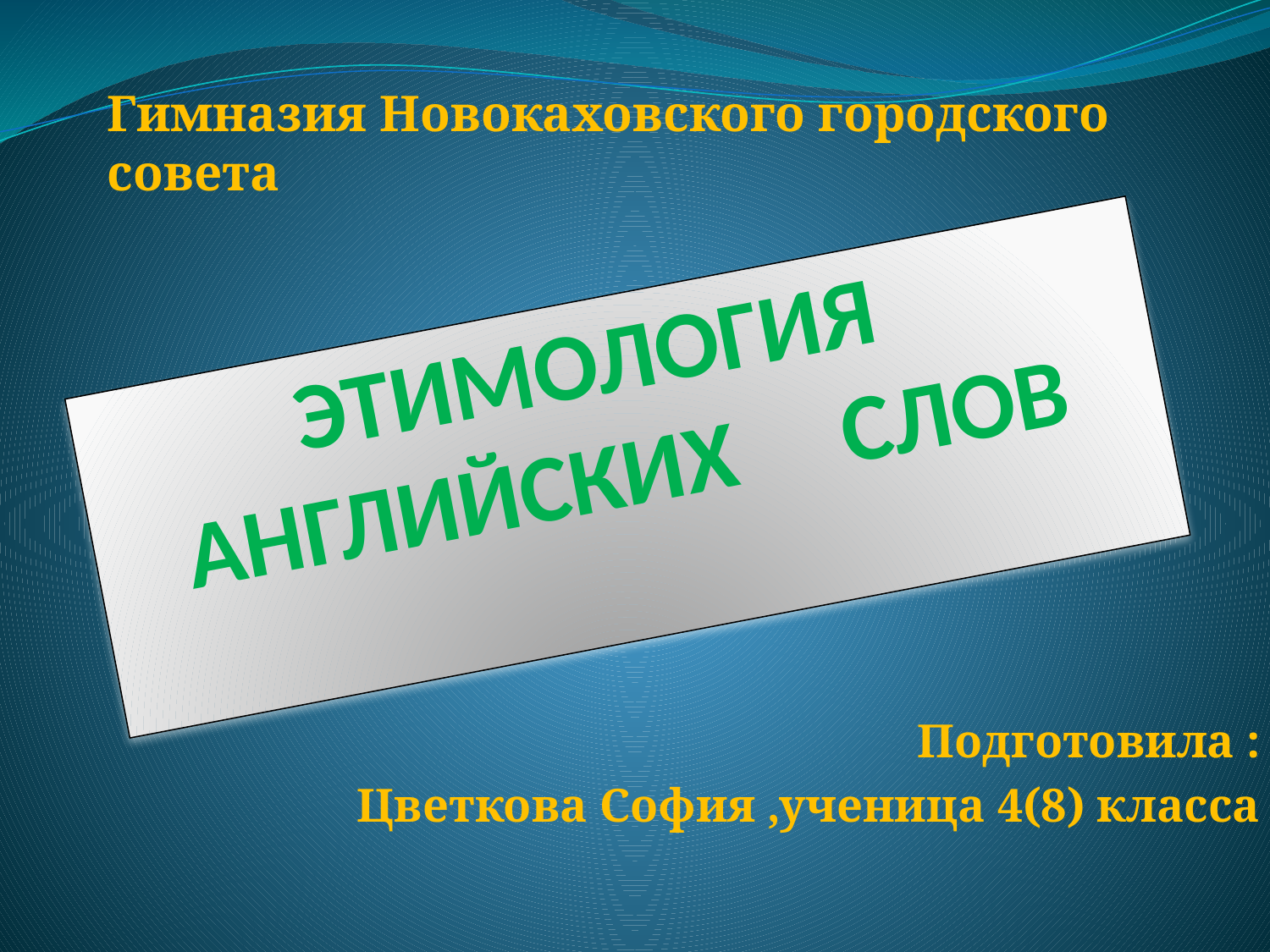

Гимназия Новокаховского городского совета
# ЭТИМОЛОГИЯ   АНГЛИЙСКИХ     СЛОВ
Подготовила :
Цветкова София ,ученица 4(8) класса